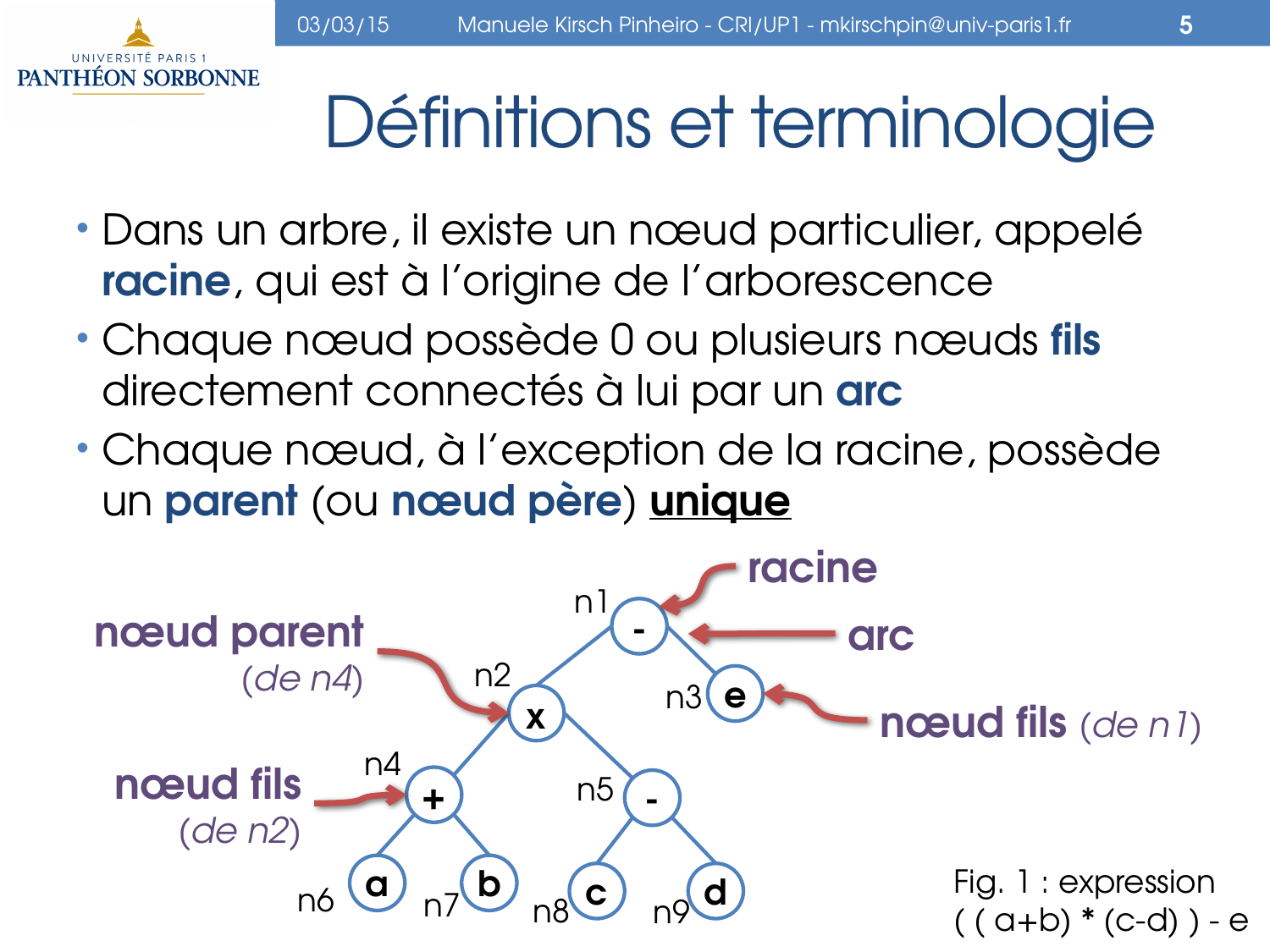

03/03/15
Manuele Kirsch Pinheiro - CRI/UP1 - mkirschpin@univ-paris1.fr
5
# Définitions et terminologie
Dans un arbre, il existe un nœud particulier, appelé racine, qui est à l’origine de l’arborescence
Chaque nœud possède 0 ou plusieurs nœuds fils directement connectés à lui par un arc
Chaque nœud, à l’exception de la racine, possède un parent (ou nœud père) unique
racine
n1
nœud parent (de n4)
-
e
x
+
-
a
b
c
d
arc
n2
n3
nœud fils (de n1)
n4
nœud fils (de n2)
n5
Fig. 1 : expression
( ( a+b) * (c-d) ) - e
n6
n7
n8
n9